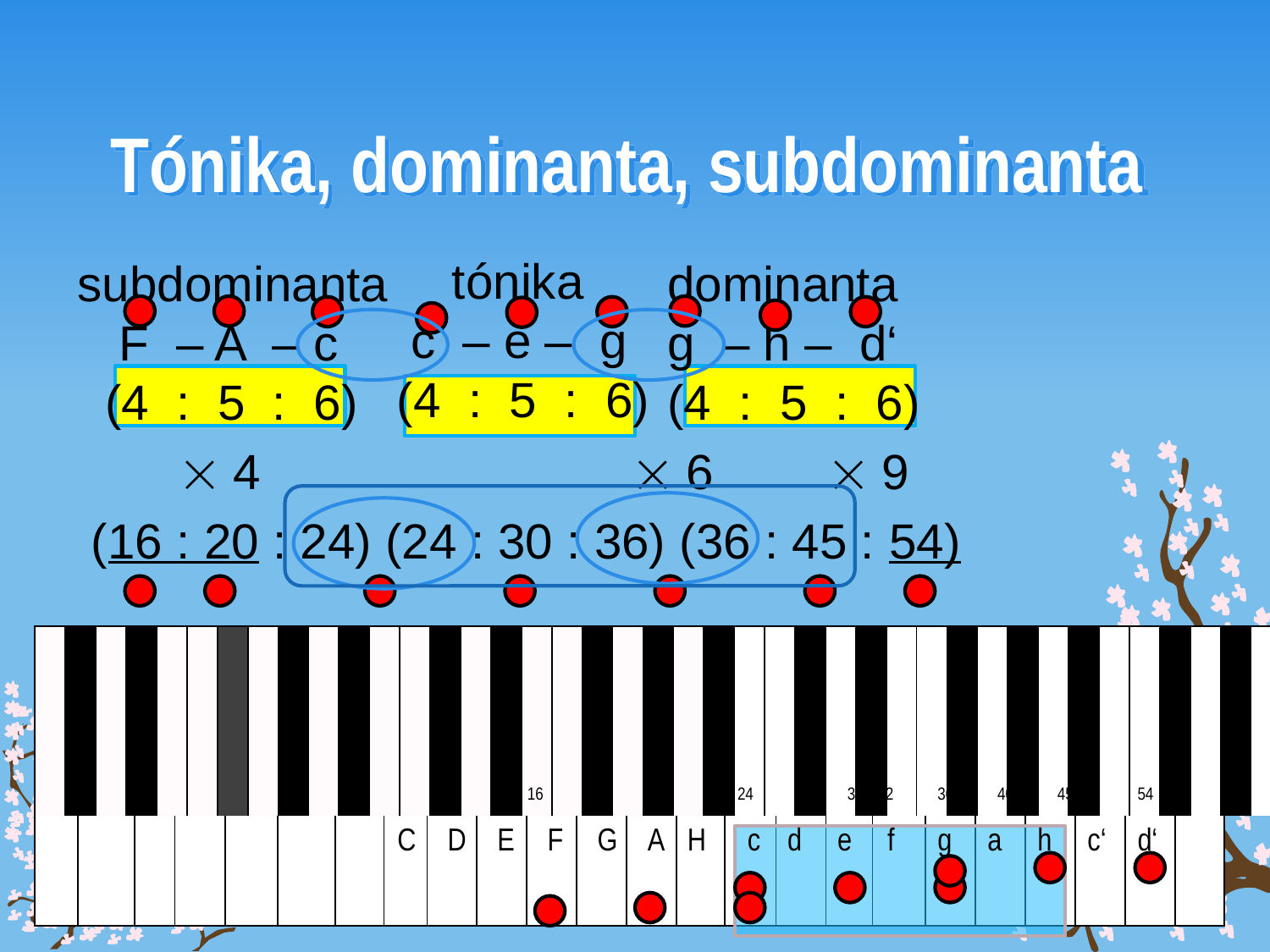

# Tónika, dominanta, subdominanta
    tónika
 c  – e –  g
(4  :  5  :  6)

subdominanta
   F  – A  – c
  (4  :  5  :  6)
    × 4	          	× 6	     × 9
 (16 : 20 : 24) (24 : 30 : 36) (36 : 45 : 54)
dominanta
g  – h –  d‘
(4  :  5  :  6)

|  |  |  |  |  |  |  |  |  |  |  |  |  |  |  |  |  |  |  |  |  |  |  |  |  |  |  |  |  |  |  |  |  |  |  |  |  |  |  |  |  |
| --- | --- | --- | --- | --- | --- | --- | --- | --- | --- | --- | --- | --- | --- | --- | --- | --- | --- | --- | --- | --- | --- | --- | --- | --- | --- | --- | --- | --- | --- | --- | --- | --- | --- | --- | --- | --- | --- | --- | --- | --- |
16
20
24
27
30
32
36
40
45
54
|  |  |  |  |  |  |  |  |  |  |  |  |  |  |  |  |  |  |  |  |  |  |  |  |
| --- | --- | --- | --- | --- | --- | --- | --- | --- | --- | --- | --- | --- | --- | --- | --- | --- | --- | --- | --- | --- | --- | --- | --- |
C
D
E
F
G
A
H
c
d
e
f
g
a
h
c‘
d‘